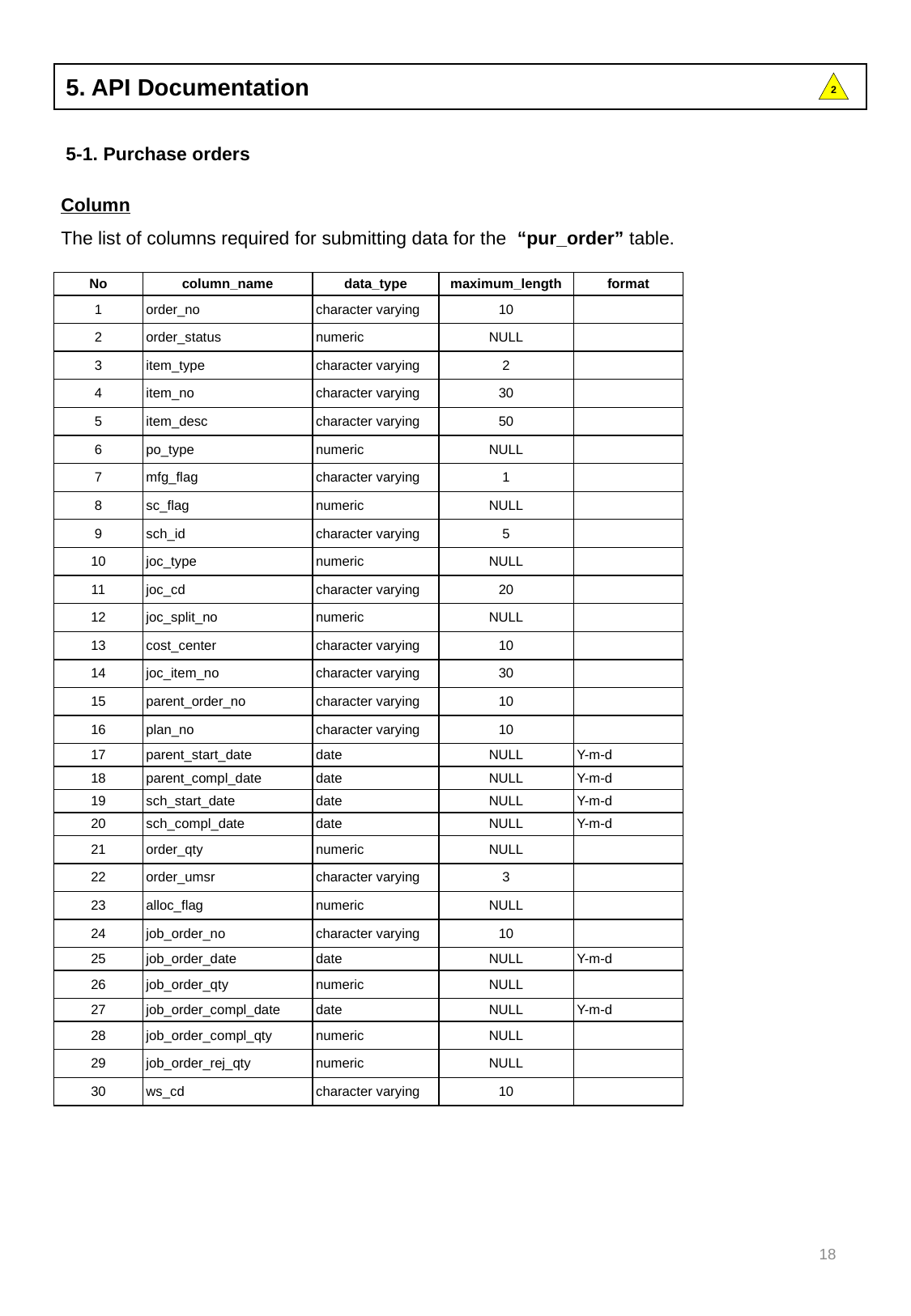

5. API Documentation
2
5-1. Purchase orders
Column
The list of columns required for submitting data for the  “pur_order” table.
| No | column\_name | data\_type | maximum\_length | format |
| --- | --- | --- | --- | --- |
| 1 | order\_no | character varying | 10 |  |
| 2 | order\_status | numeric | NULL |  |
| 3 | item\_type | character varying | 2 |  |
| 4 | item\_no | character varying | 30 |  |
| 5 | item\_desc | character varying | 50 |  |
| 6 | po\_type | numeric | NULL |  |
| 7 | mfg\_flag | character varying | 1 |  |
| 8 | sc\_flag | numeric | NULL |  |
| 9 | sch\_id | character varying | 5 |  |
| 10 | joc\_type | numeric | NULL |  |
| 11 | joc\_cd | character varying | 20 |  |
| 12 | joc\_split\_no | numeric | NULL |  |
| 13 | cost\_center | character varying | 10 |  |
| 14 | joc\_item\_no | character varying | 30 |  |
| 15 | parent\_order\_no | character varying | 10 |  |
| 16 | plan\_no | character varying | 10 |  |
| 17 | parent\_start\_date | date | NULL | Y-m-d |
| 18 | parent\_compl\_date | date | NULL | Y-m-d |
| 19 | sch\_start\_date | date | NULL | Y-m-d |
| 20 | sch\_compl\_date | date | NULL | Y-m-d |
| 21 | order\_qty | numeric | NULL |  |
| 22 | order\_umsr | character varying | 3 |  |
| 23 | alloc\_flag | numeric | NULL |  |
| 24 | job\_order\_no | character varying | 10 |  |
| 25 | job\_order\_date | date | NULL | Y-m-d |
| 26 | job\_order\_qty | numeric | NULL |  |
| 27 | job\_order\_compl\_date | date | NULL | Y-m-d |
| 28 | job\_order\_compl\_qty | numeric | NULL |  |
| 29 | job\_order\_rej\_qty | numeric | NULL |  |
| 30 | ws\_cd | character varying | 10 |  |
18